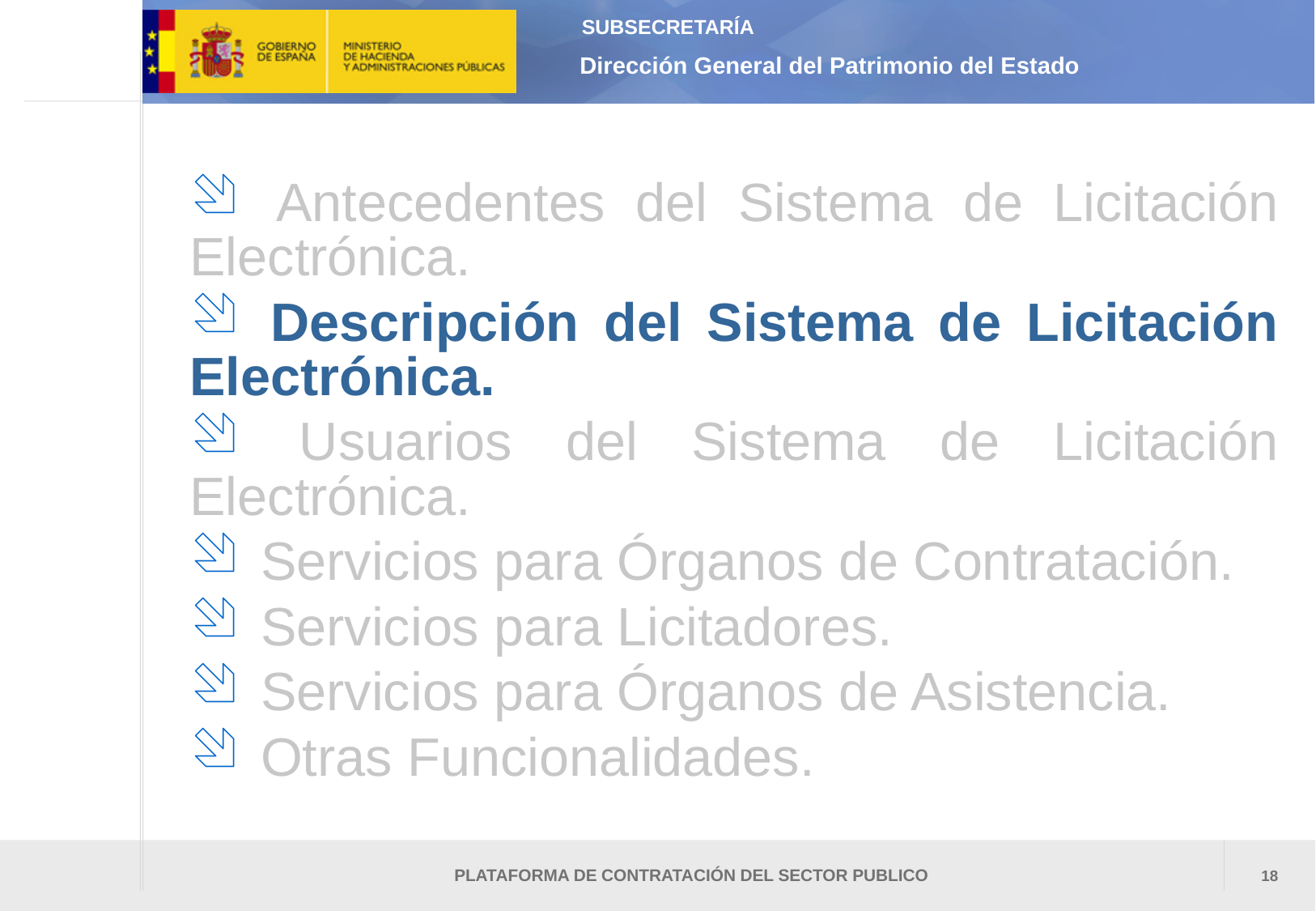

Antecedentes del Sistema de Licitación Electrónica.
 Descripción del Sistema de Licitación Electrónica.
 Usuarios del Sistema de Licitación Electrónica.
 Servicios para Órganos de Contratación.
 Servicios para Licitadores.
 Servicios para Órganos de Asistencia.
 Otras Funcionalidades.